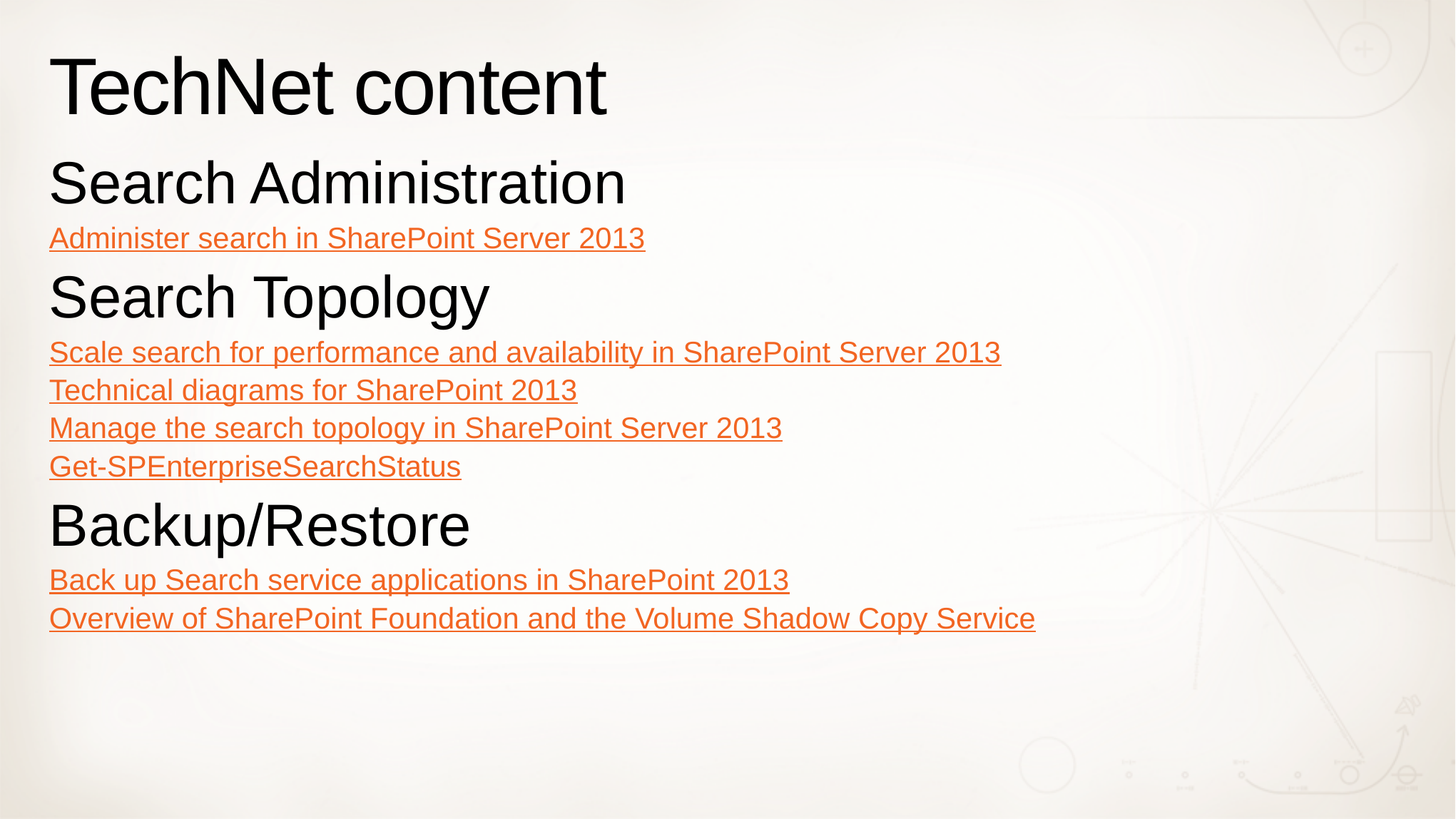

# TechNet content
Search Administration
Administer search in SharePoint Server 2013
Search Topology
Scale search for performance and availability in SharePoint Server 2013
Technical diagrams for SharePoint 2013
Manage the search topology in SharePoint Server 2013
Get-SPEnterpriseSearchStatus
Backup/Restore
Back up Search service applications in SharePoint 2013
Overview of SharePoint Foundation and the Volume Shadow Copy Service